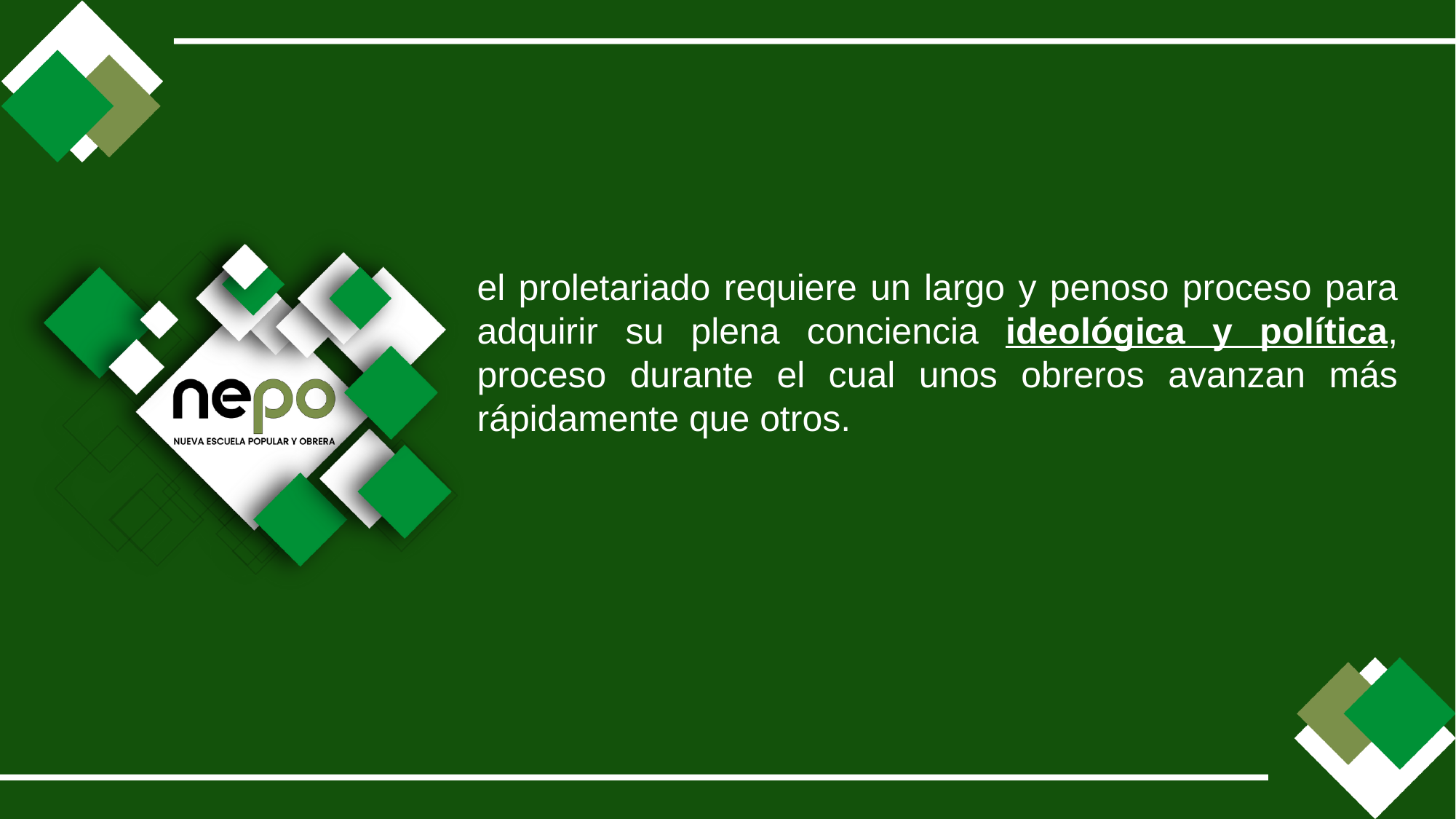

el proletariado requiere un largo y penoso proceso para adquirir su plena conciencia ideológica y política, proceso durante el cual unos obreros avanzan más rápidamente que otros.